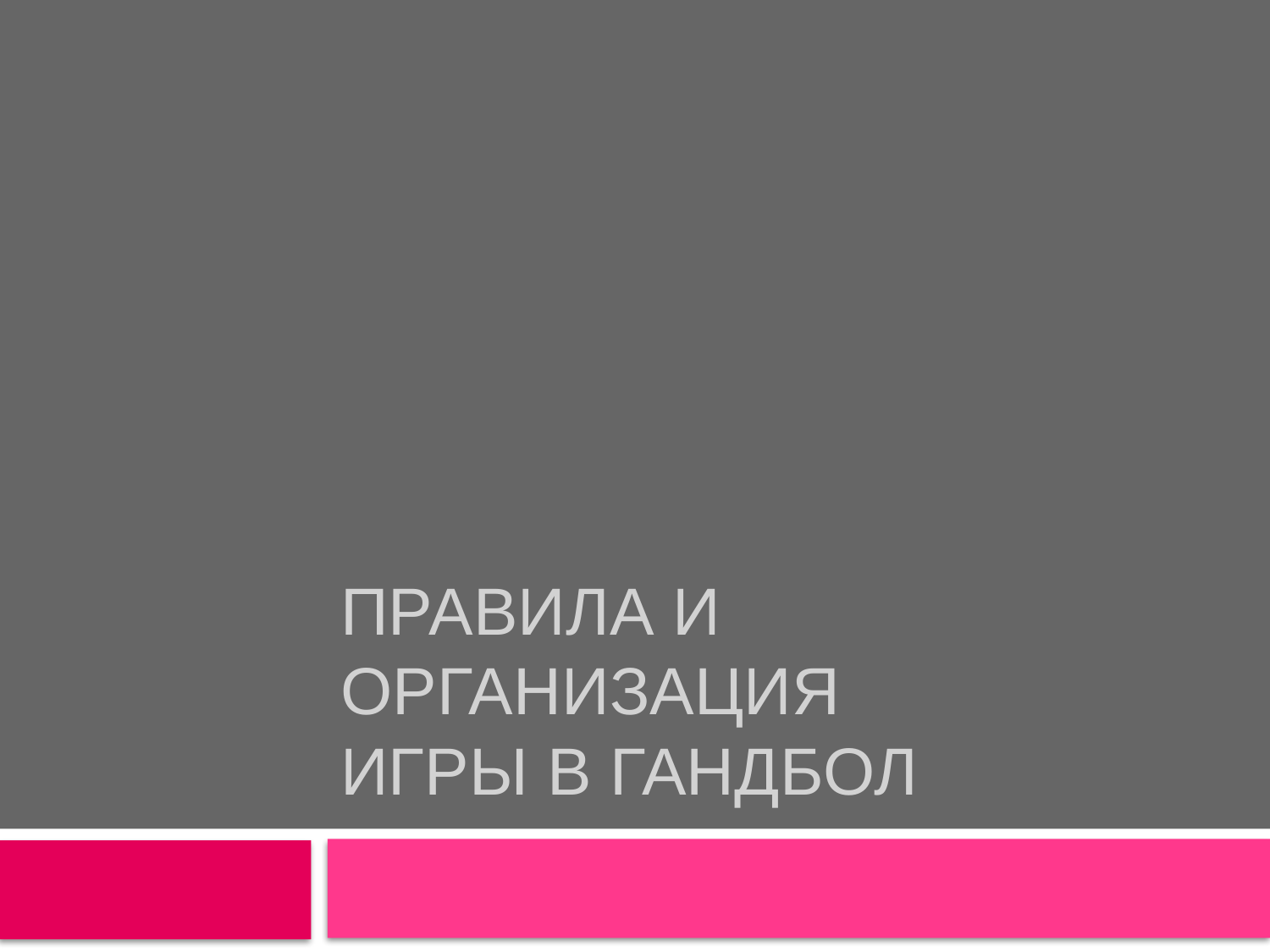

# Правила и организация игры в гандбол